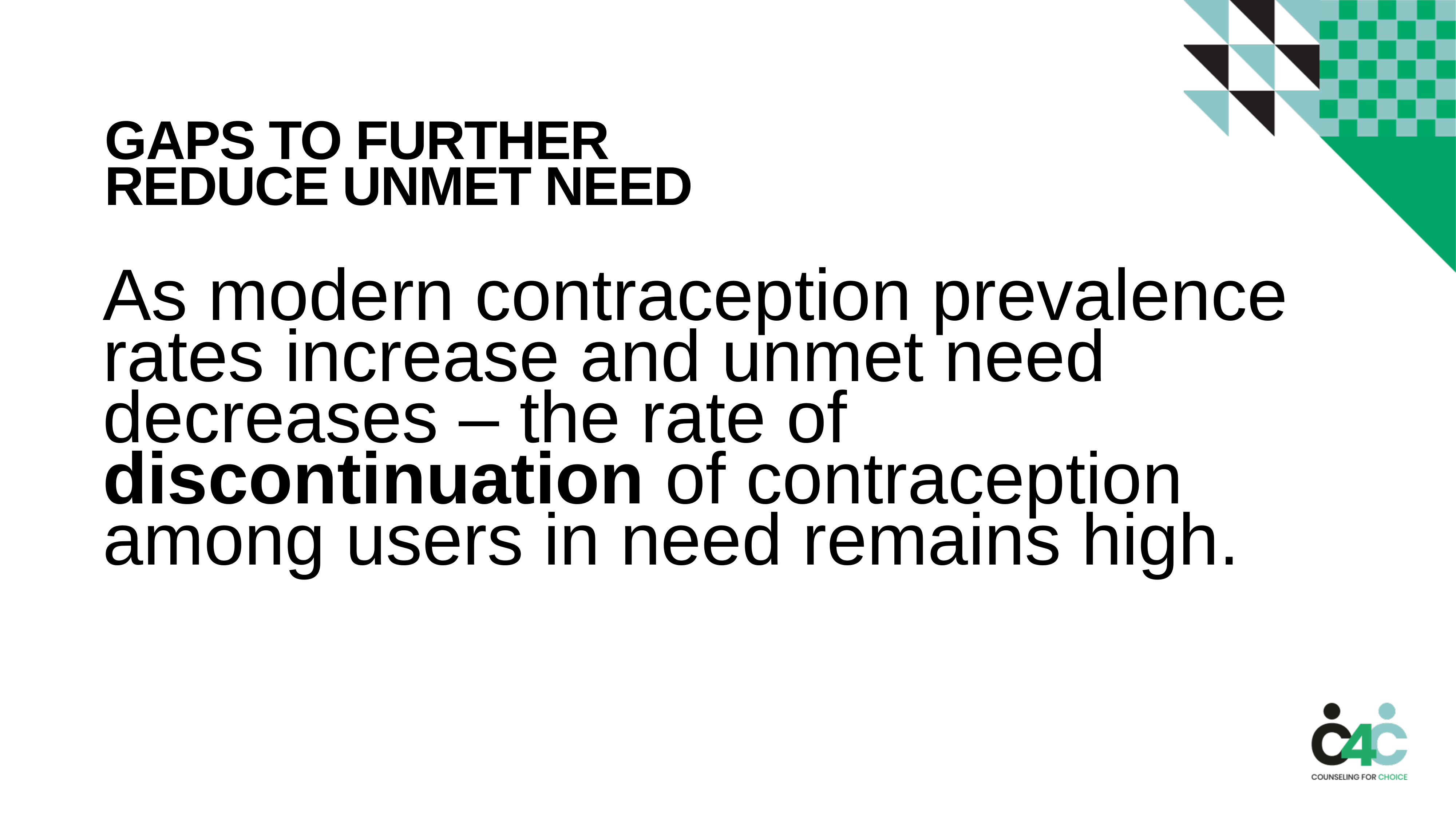

# GAPS TO FURTHER REDUCE UNMET NEED
As modern contraception prevalence rates increase and unmet need decreases – the rate of discontinuation of contraception among users in need remains high.